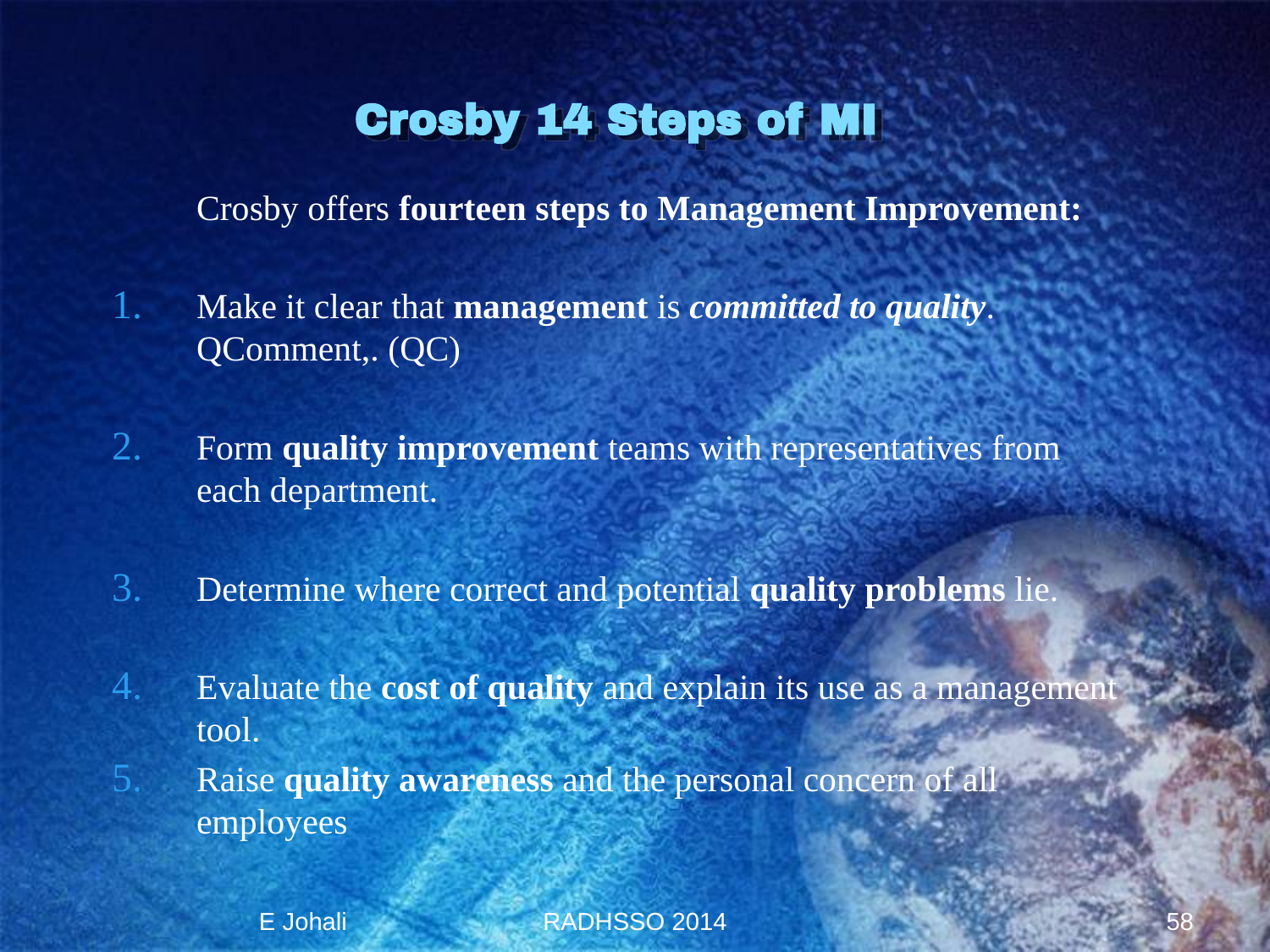

# Crosby 14 Steps of MI
	Crosby offers fourteen steps to Management Improvement:

Make it clear that management is committed to quality. QComment,. (QC)

Form quality improvement teams with representatives from each department.

Determine where correct and potential quality problems lie.

Evaluate the cost of quality and explain its use as a management tool.
Raise quality awareness and the personal concern of all employees

E Johali
RADHSSO 2014
58